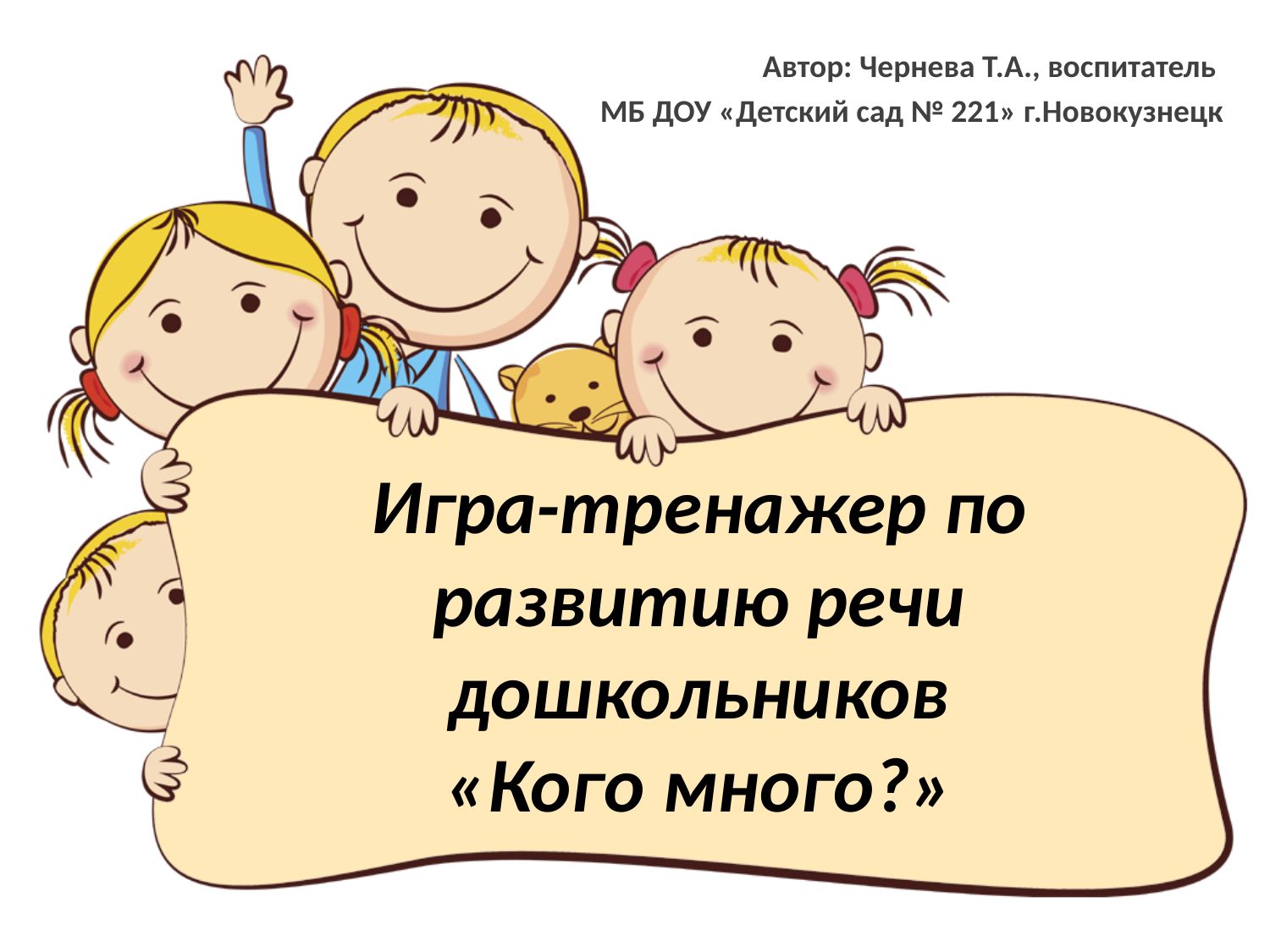

Автор: Чернева Т.А., воспитатель
МБ ДОУ «Детский сад № 221» г.Новокузнецк
# Игра-тренажер по развитию речи дошкольников «Кого много?»